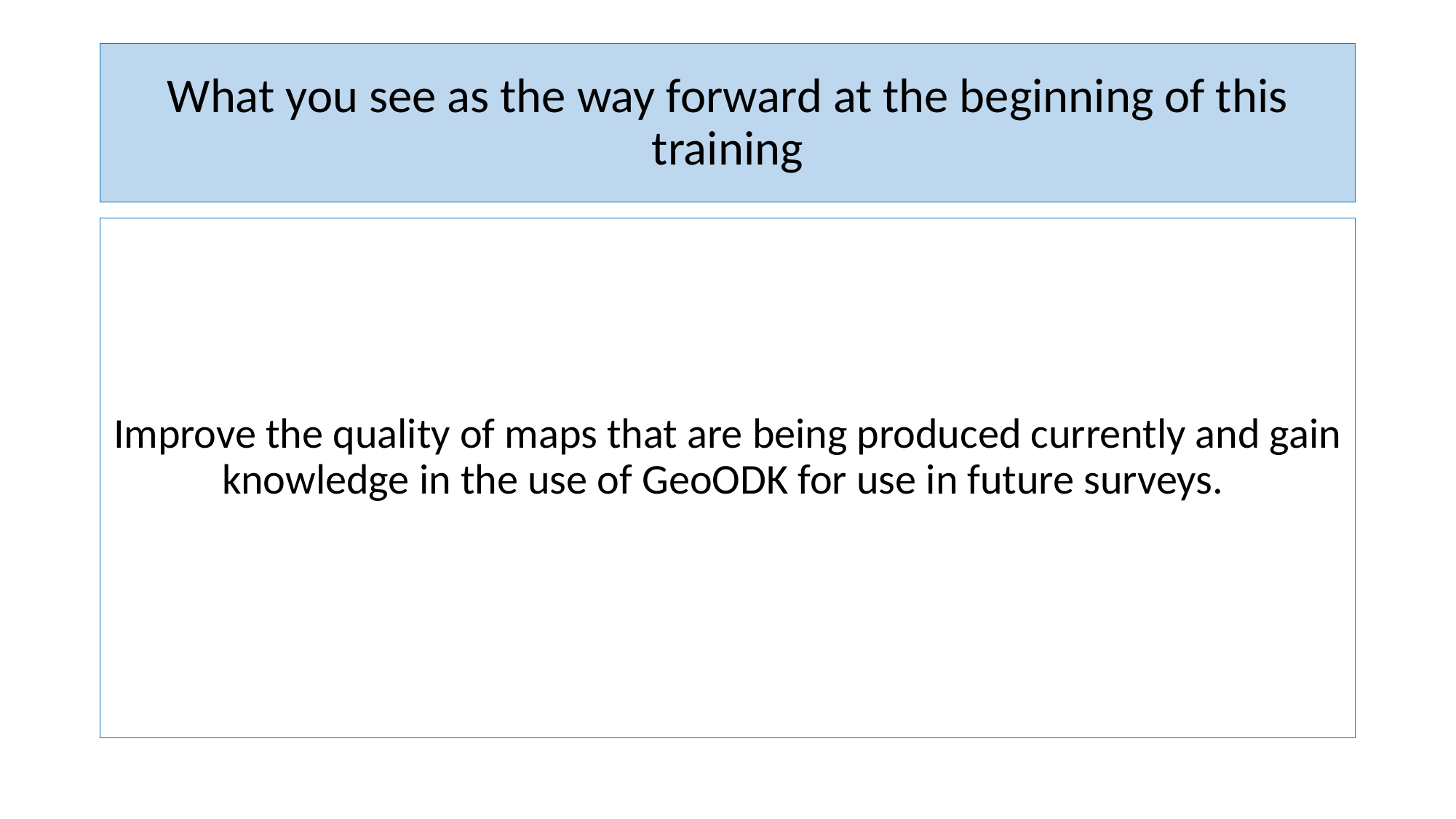

# What you see as the way forward at the beginning of this training

Improve the quality of maps that are being produced currently and gain knowledge in the use of GeoODK for use in future surveys.